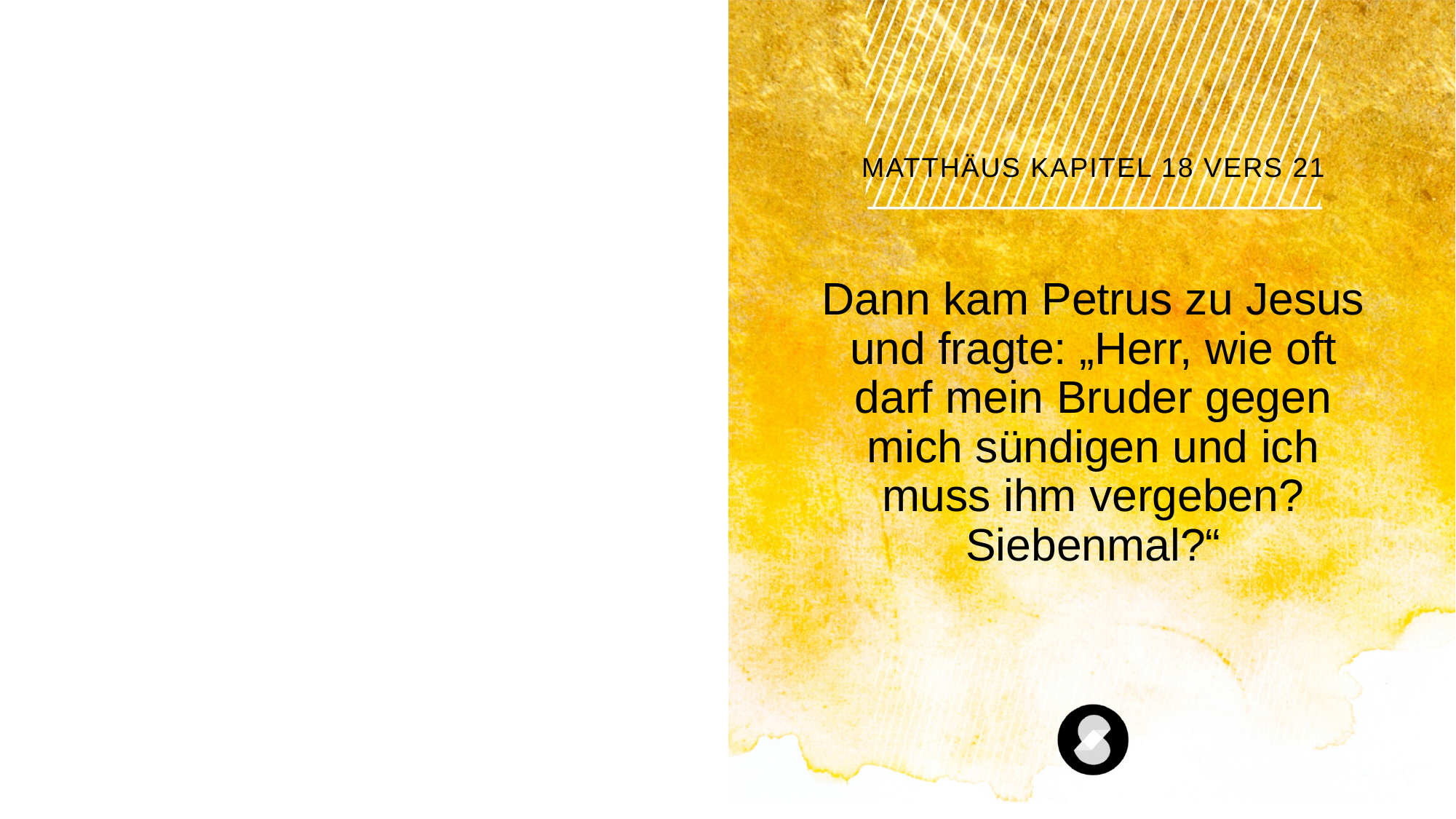

Matthäus Kapitel 18 Vers 21
Dann kam Petrus zu Jesus und fragte: „Herr, wie oft darf mein Bruder gegen mich sündigen und ich muss ihm vergeben? Siebenmal?“